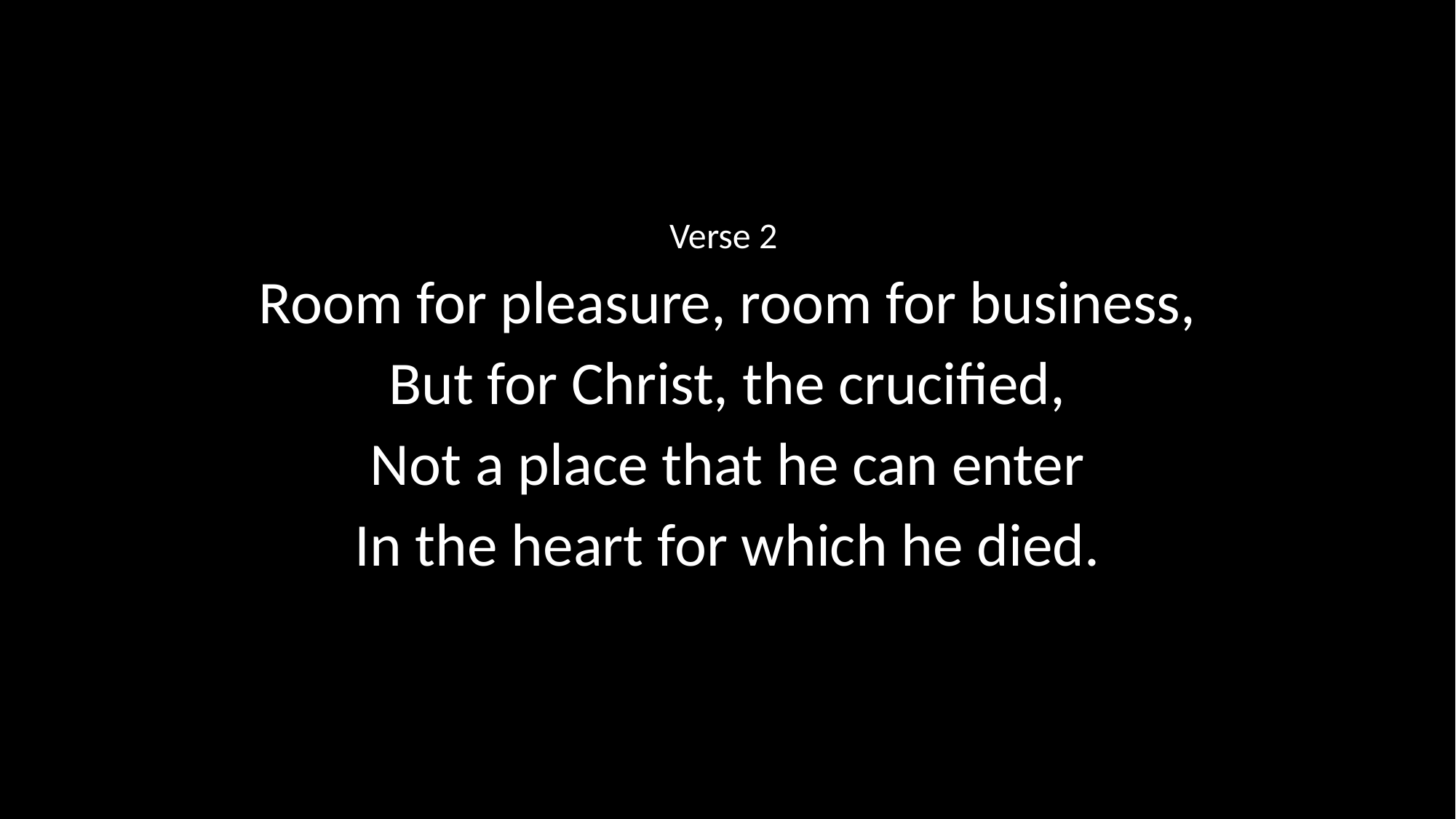

Verse 2
Room for pleasure, room for business,
But for Christ, the crucified,
Not a place that he can enter
In the heart for which he died.